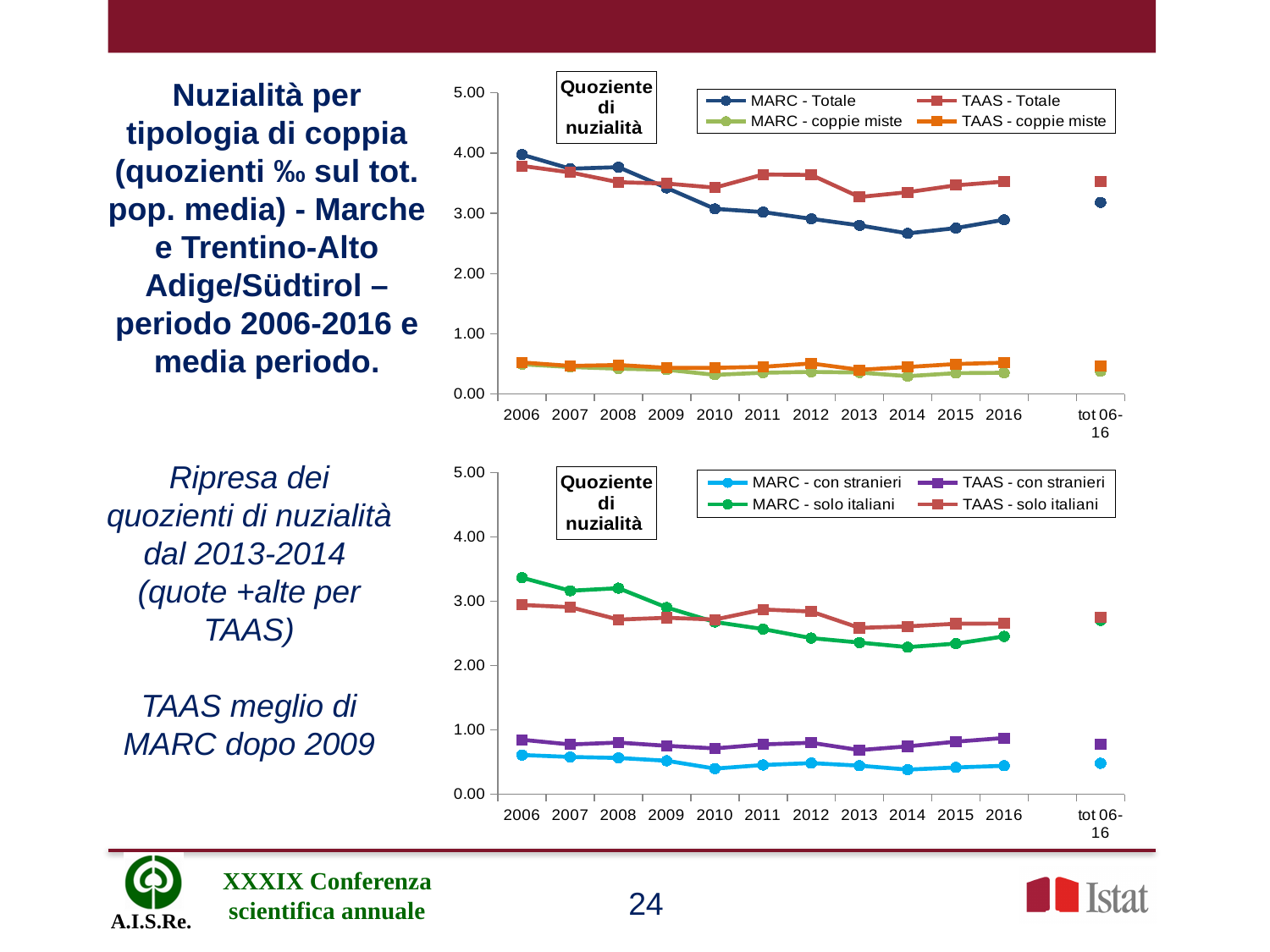

Nuzialità per tipologia di coppia (quozienti ‰ sul tot. pop. media) - Marche e Trentino-Alto Adige/Südtirol – periodo 2006-2016 e media periodo.

### Chart: Quoziente
di
nuzialità

| Category | MARC - Totale | TAAS - Totale | MARC - coppie miste | TAAS - coppie miste |
|---|---|---|---|---|
| 2006 | 3.9737447592031514 | 3.7869812919284658 | 0.49391177798005265 | 0.5254082902355395 |
| 2007 | 3.740679827614275 | 3.67915417424622 | 0.44940566755576056 | 0.46763828178903616 |
| 2008 | 3.7657363355970306 | 3.5161688471982226 | 0.4212233037580571 | 0.48284374228585536 |
| 2009 | 3.4214969917249536 | 3.493771558158592 | 0.4030963197691743 | 0.435866325856988 |
| 2010 | 3.074040994253534 | 3.4266924620998416 | 0.319372570504375 | 0.43487419883629985 |
| 2011 | 3.0201405419643823 | 3.644252554182875 | 0.35424204853116065 | 0.45273838716321513 |
| 2012 | 2.908767555575575 | 3.6382106846824467 | 0.36878091335171626 | 0.5084215781463781 |
| 2013 | 2.800251622425639 | 3.270372291722946 | 0.3569707577688747 | 0.4025809166126784 |
| 2014 | 2.66758249369993 | 3.3508849097723705 | 0.29768674205057194 | 0.44982142374174555 |
| 2015 | 2.7558144194240968 | 3.4653226561546835 | 0.3470619941910741 | 0.4984238645724668 |
| 2016 | 2.8937568121559853 | 3.526600332769291 | 0.3543375688354268 | 0.5222498220674117 |
|  | None | None | None | None |
| tot 06-16 | 3.181534751204018 | 3.5249891307323895 | 0.37836982867322255 | 0.47088034917100585 |
Ripresa dei quozienti di nuzialità dal 2013-2014
(quote +alte per TAAS)

TAAS meglio di MARC dopo 2009

### Chart: Quoziente
di
nuzialità

| Category | MARC - con stranieri | TAAS - con stranieri | MARC - solo italiani | TAAS - solo italiani |
|---|---|---|---|---|
| 2006 | 0.6088056942481398 | 0.8457052671675895 | 3.3649390649550113 | 2.9412760247608762 |
| 2007 | 0.5784623971599658 | 0.7724025466301816 | 3.162217430454309 | 2.906751627616039 |
| 2008 | 0.5637911911838611 | 0.8017773389286595 | 3.2019451444131697 | 2.7143915082695633 |
| 2009 | 0.5201035449653302 | 0.7515273645381698 | 2.901393446759623 | 2.742244193620422 |
| 2010 | 0.3980956690455337 | 0.7118764724825845 | 2.675945325208 | 2.7148159896172572 |
| 2011 | 0.4535076775151672 | 0.7733471162702129 | 2.5666328644492156 | 2.870905437912662 |
| 2012 | 0.48285022925664073 | 0.7993624432073282 | 2.4259173263189346 | 2.8388482414751186 |
| 2013 | 0.44347000106187506 | 0.6856306822120913 | 2.356781621363764 | 2.584741609510855 |
| 2014 | 0.3820957533246519 | 0.7430594404847822 | 2.2854867403752785 | 2.6078254692875884 |
| 2015 | 0.4155695759122172 | 0.8162045448311932 | 2.3402448435118797 | 2.64911811132349 |
| 2016 | 0.44129953627855345 | 0.873872897213882 | 2.4524572758774315 | 2.6527274355554087 |
|  | None | None | None | None |
| tot 06-16 | 0.4802816772805206 | 0.7794216116708841 | 2.7012530739234974 | 2.7455675190615056 |
24